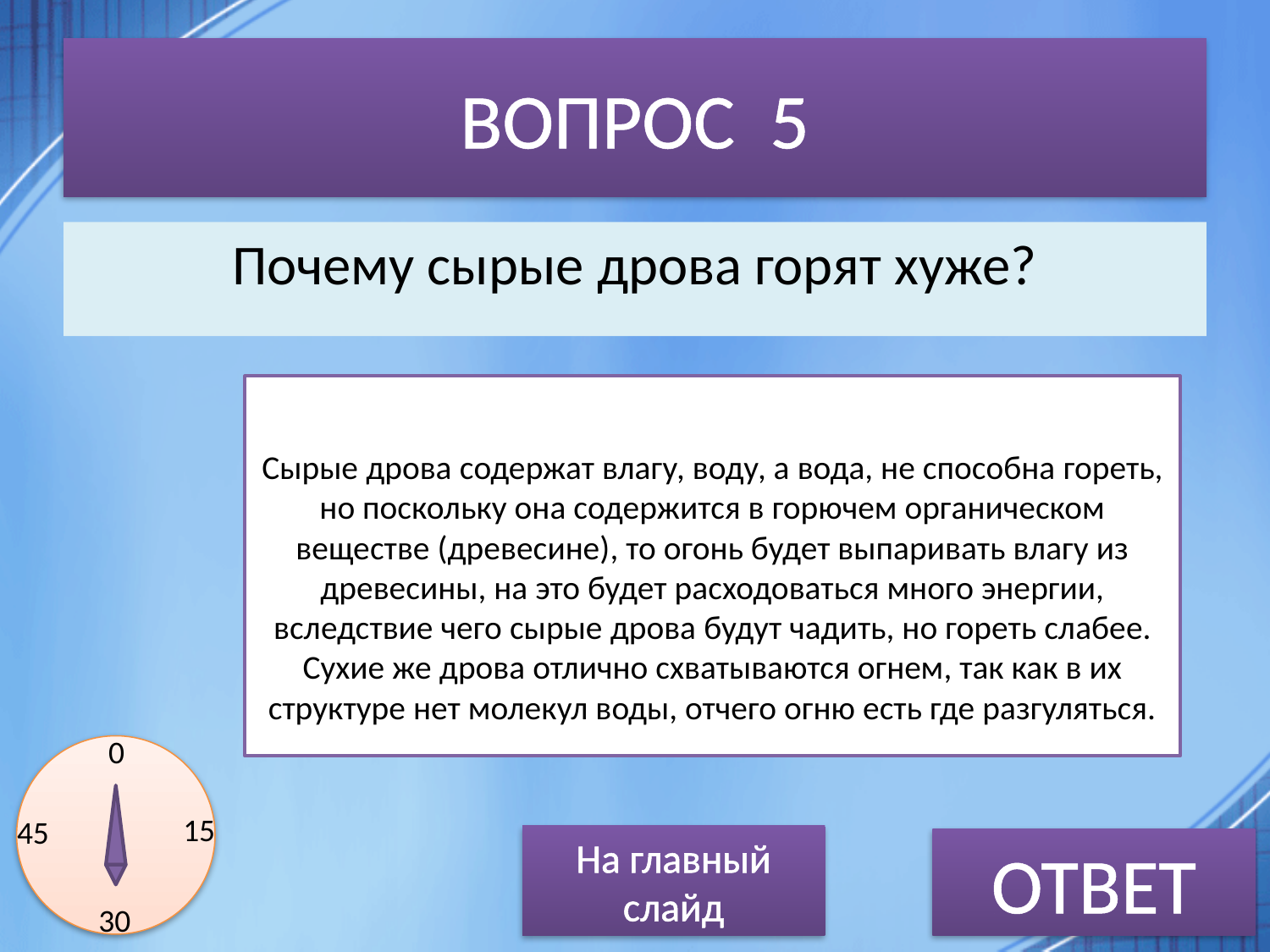

# ВОПРОС  5
Почему сырые дрова горят хуже?

Сырые дрова содержат влагу, воду, а вода, не способна гореть, но поскольку она содержится в горючем органическом веществе (древесине), то огонь будет выпаривать влагу из древесины, на это будет расходоваться много энергии, вследствие чего сырые дрова будут чадить, но гореть слабее. Сухие же дрова отлично схватываются огнем, так как в их структуре нет молекул воды, отчего огню есть где разгуляться.
0

15
45
На главный слайд
ОТВЕТ
30